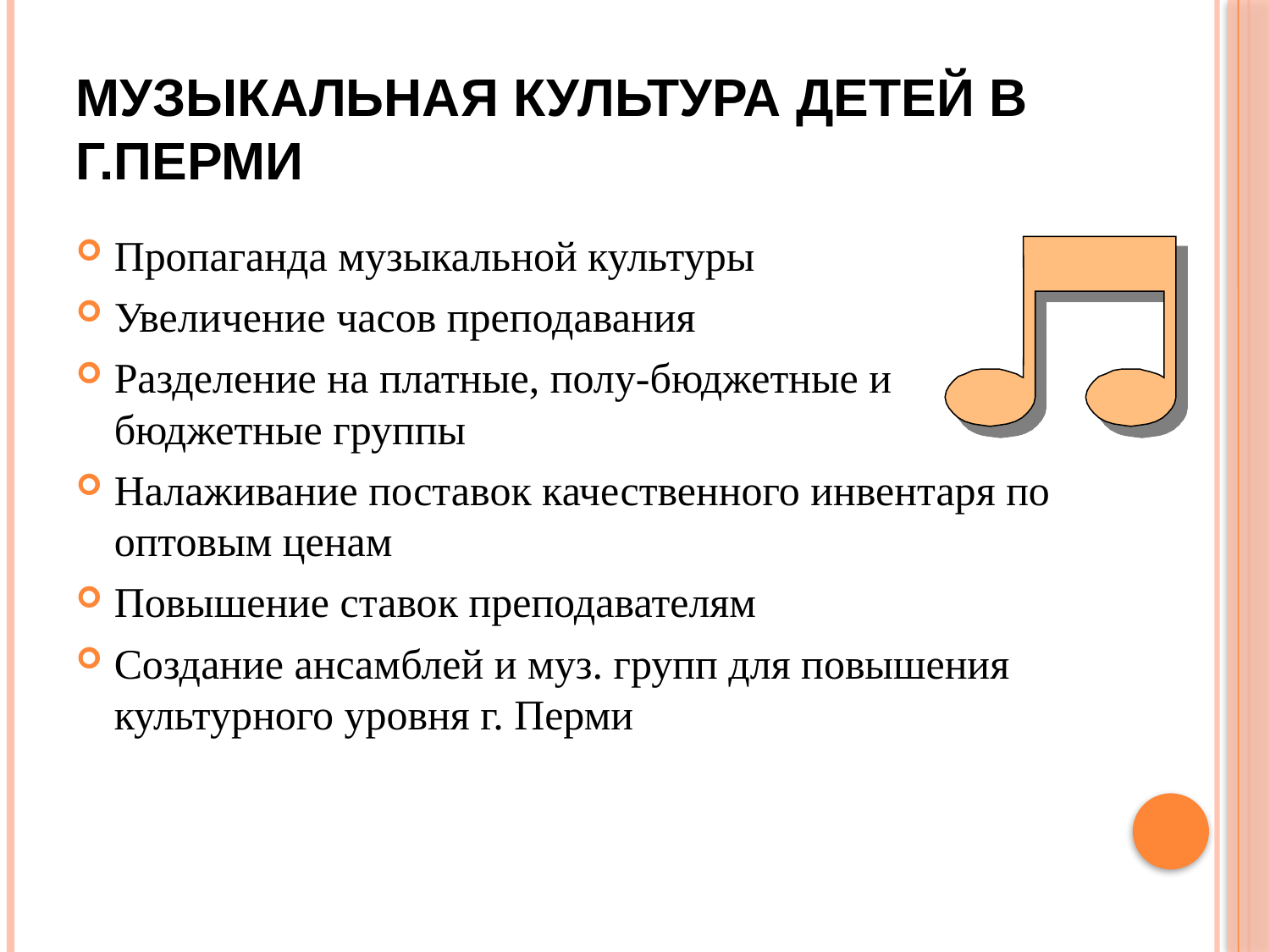

# Музыкальная культура детей в г.Перми
Пропаганда музыкальной культуры
Увеличение часов преподавания
Разделение на платные, полу-бюджетные и бюджетные группы
Налаживание поставок качественного инвентаря по оптовым ценам
Повышение ставок преподавателям
Создание ансамблей и муз. групп для повышения культурного уровня г. Перми